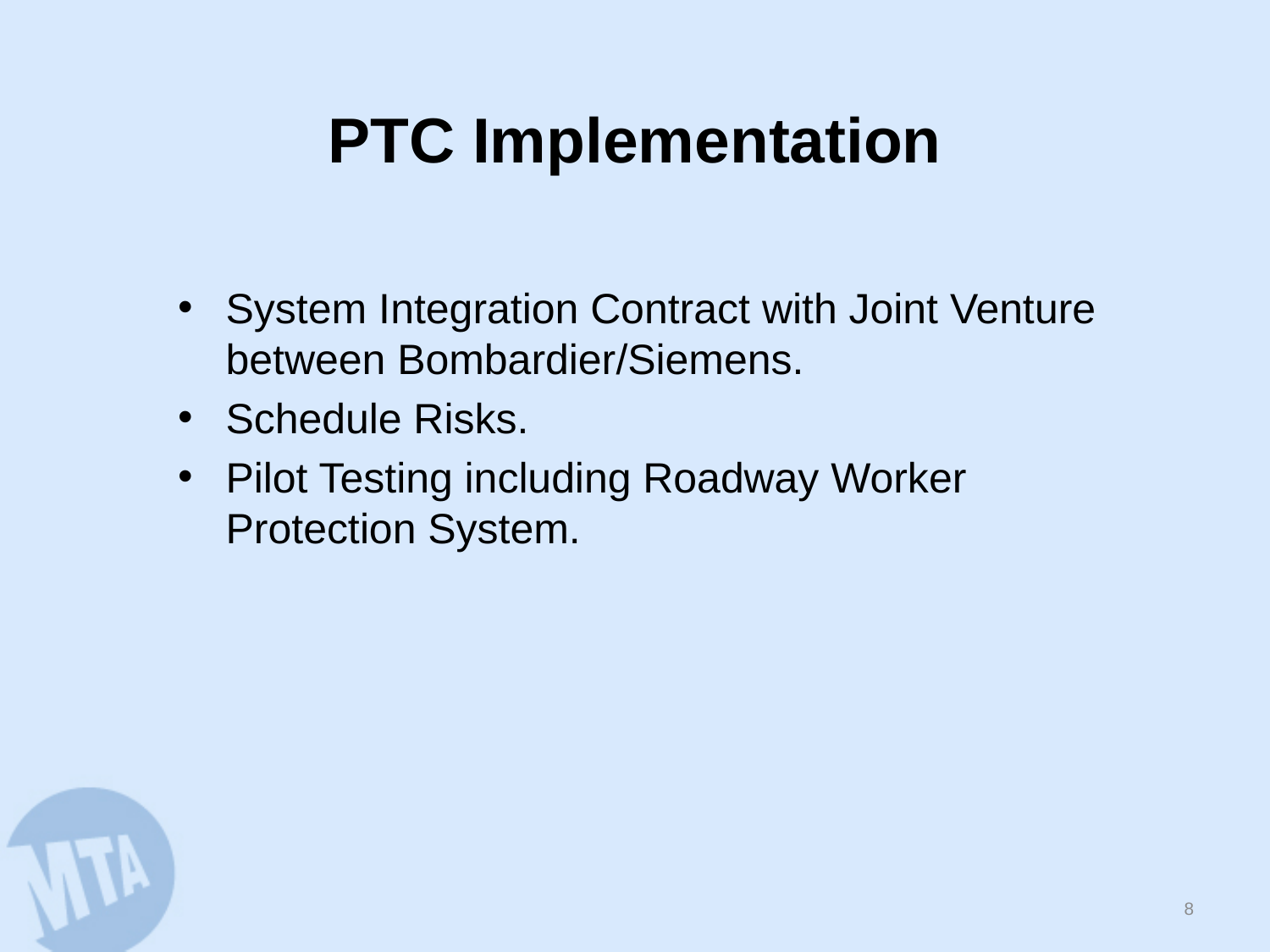

# PTC Implementation
System Integration Contract with Joint Venture between Bombardier/Siemens.
Schedule Risks.
Pilot Testing including Roadway Worker Protection System.

8